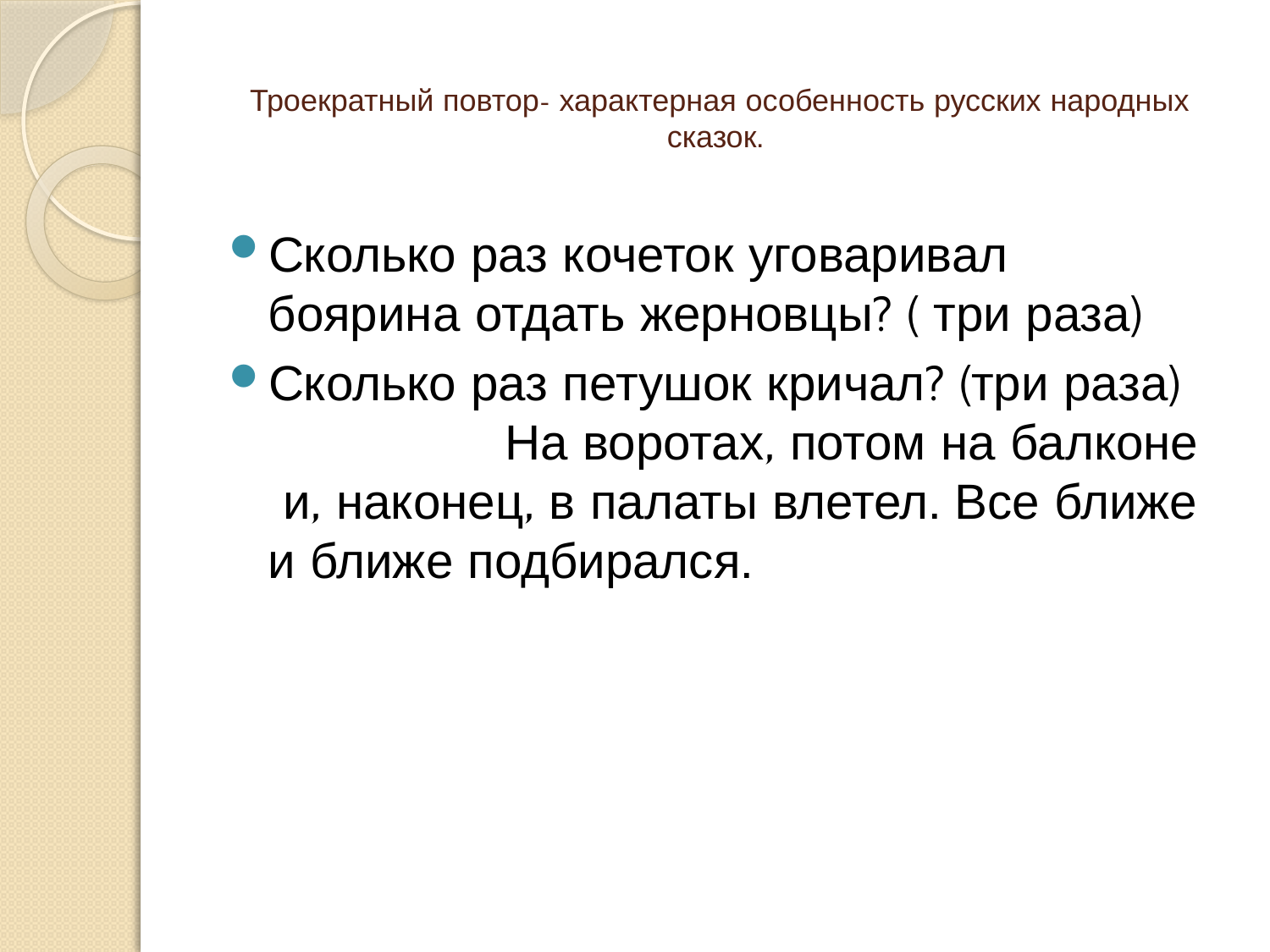

# Троекратный повтор- характерная особенность русских народных сказок.
Сколько раз кочеток уговаривал боярина отдать жерновцы? ( три раза)
Сколько раз петушок кричал? (три раза)                  На воротах, потом на балконе  и, наконец, в палаты влетел. Все ближе и ближе подбирался.